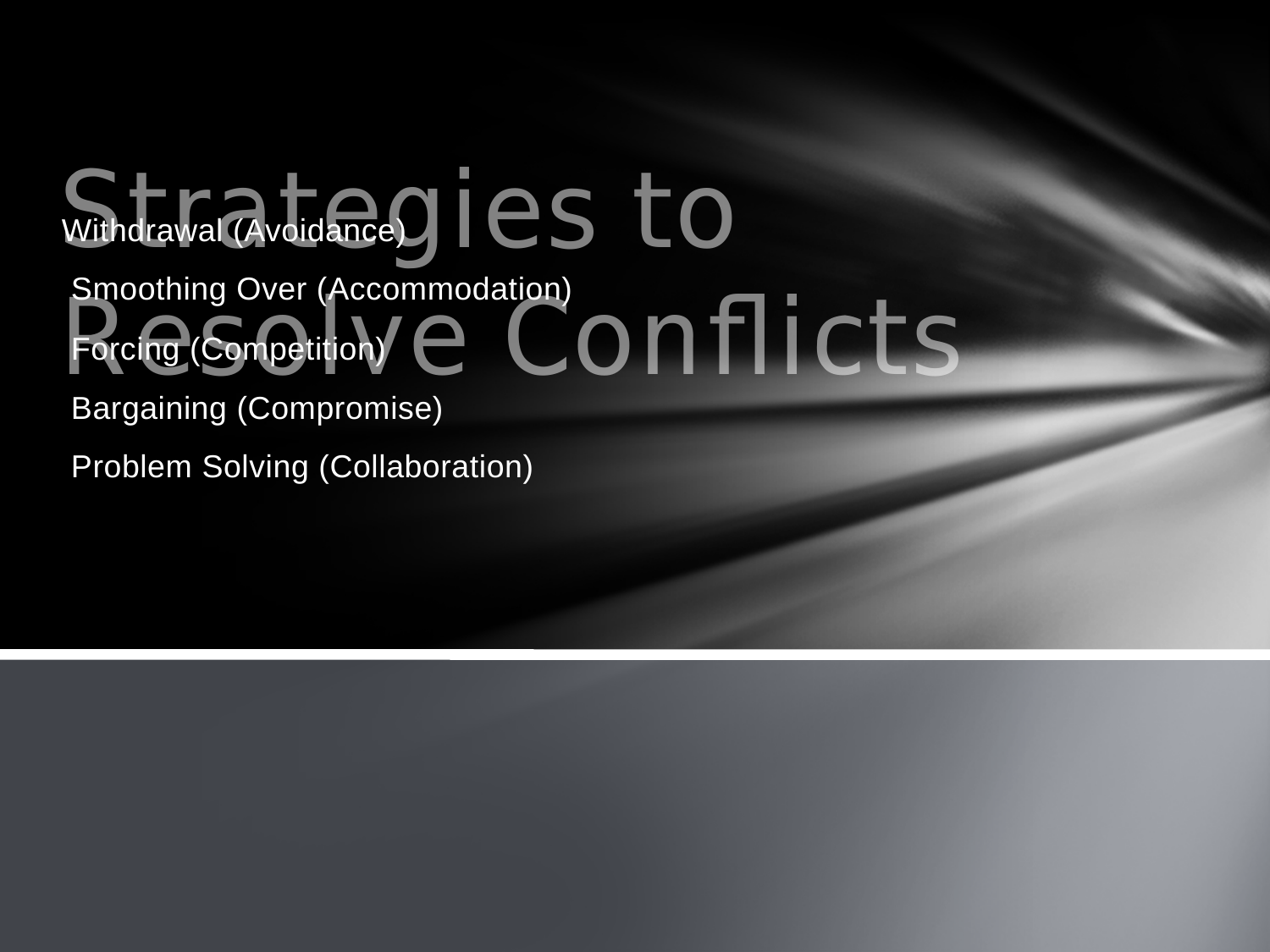

Strategies to Resolve Conflicts
Withdrawal (Avoidance)
 Smoothing Over (Accommodation)
 Forcing (Competition)
 Bargaining (Compromise)
 Problem Solving (Collaboration)